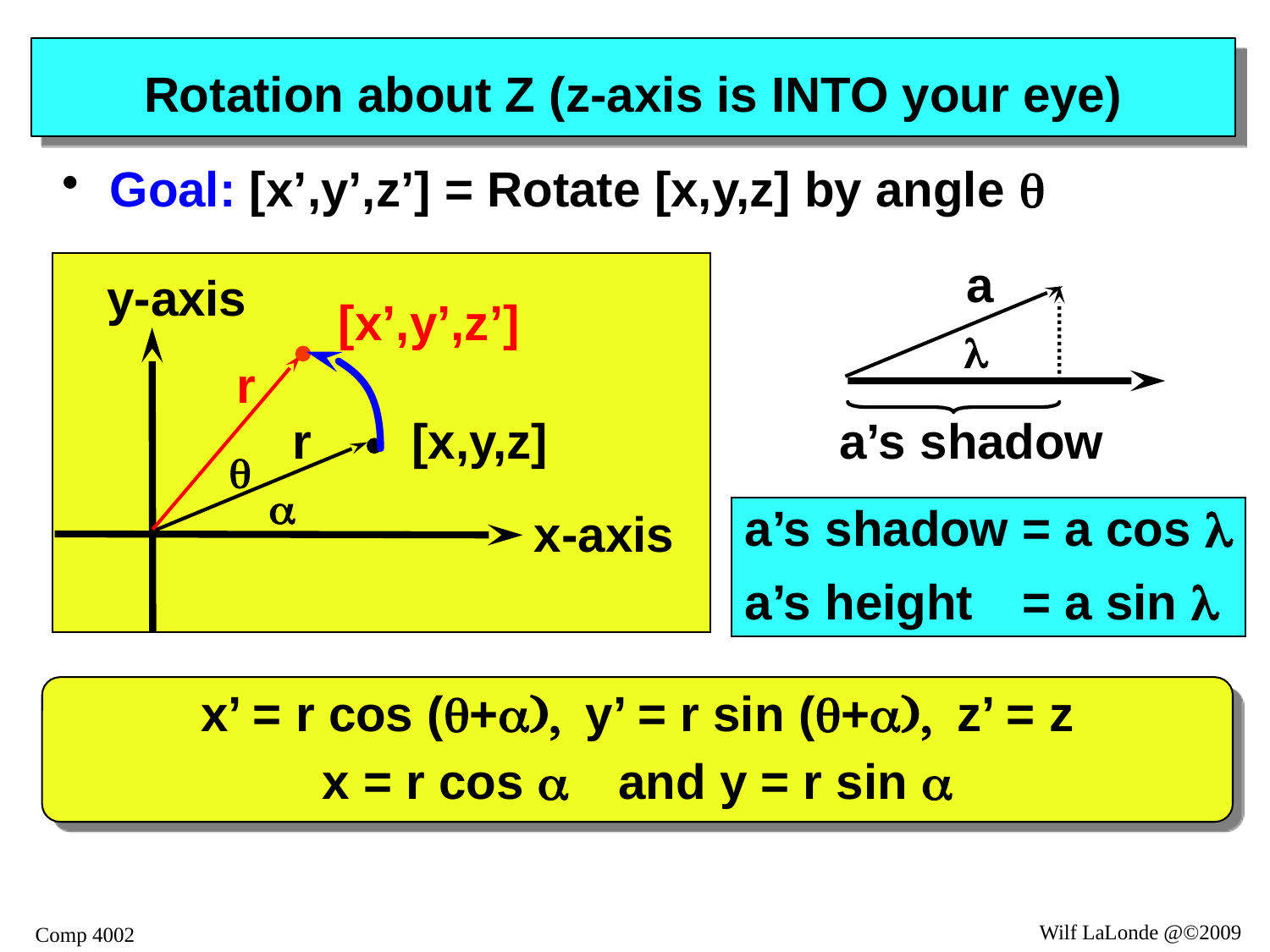

# Rotation about Z (z-axis is INTO your eye)
Goal: [x’,y’,z’] = Rotate [x,y,z] by angle θ

a
y-axis

[x’,y’,z’]
λ

r

r
a’s shadow
[x,y,z]

θ
α
a’s shadow = a cos λ
a’s height    = a sin λ
x-axis

x’ = r cos (θ+α), y’ = r sin (θ+α), z’ = z
x = r cos α  and y = r sin α